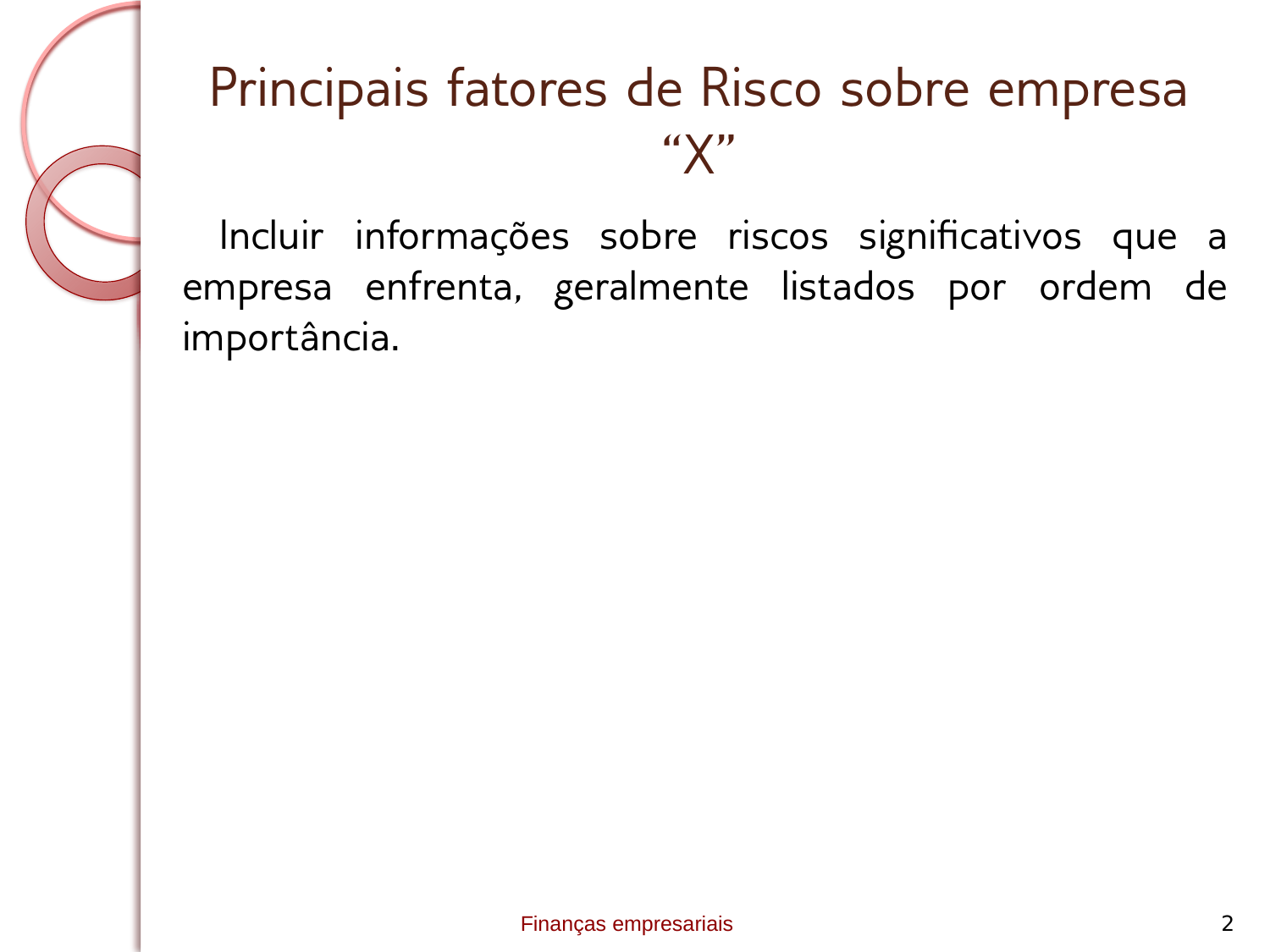

# Principais fatores de Risco sobre empresa “X”
Incluir informações sobre riscos significativos que a empresa enfrenta, geralmente listados por ordem de importância.
Finanças empresariais
2